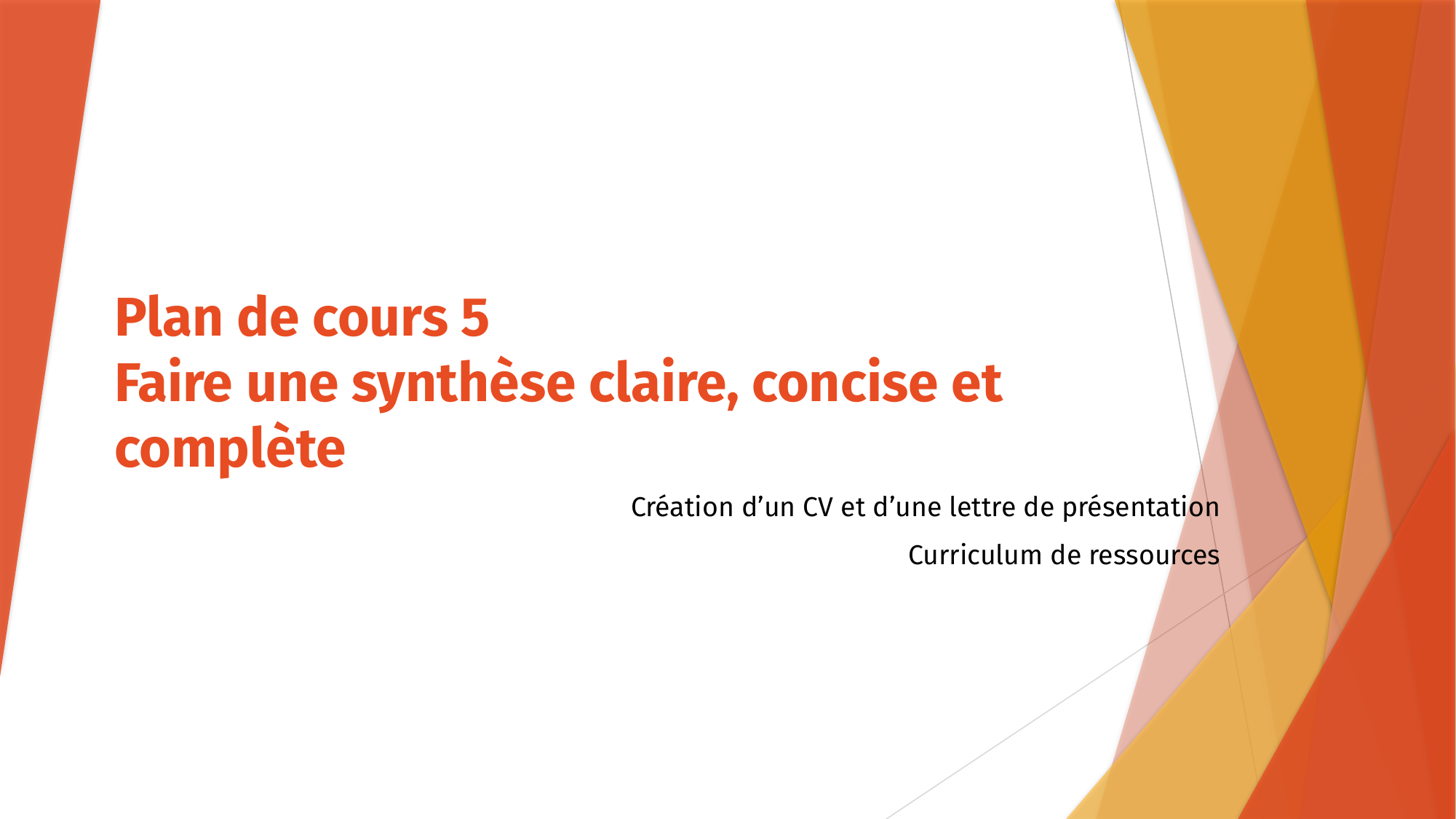

# Plan de cours 5 Faire une synthèse claire, concise et complète
Création d’un CV et d’une lettre de présentation
Curriculum de ressources